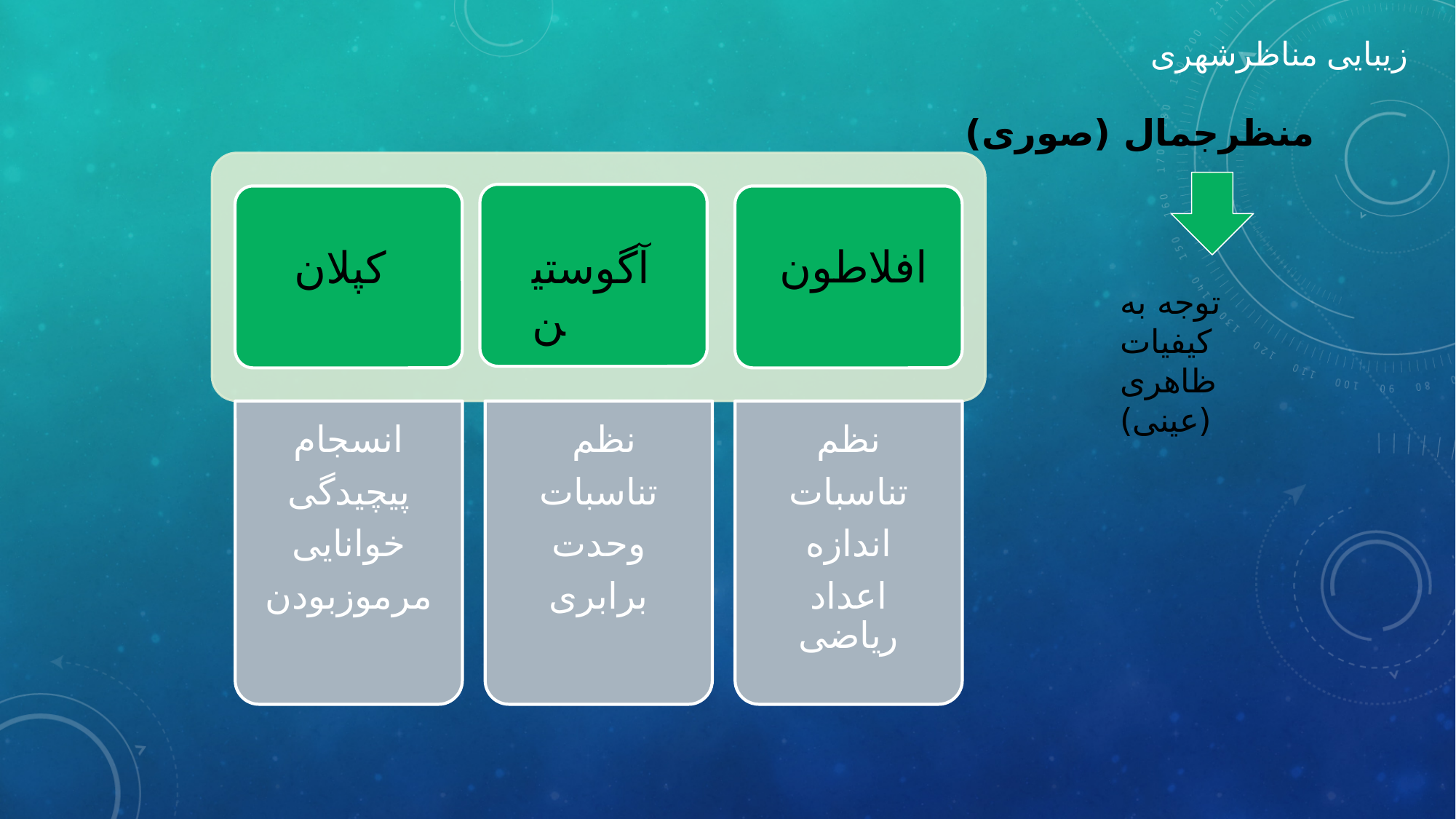

زیبایی مناظرشهری
منظرجمال (صوری)
انسجام
پیچیدگی
خوانایی
مرموزبودن
نظم
تناسبات
وحدت
برابری
نظم
تناسبات
اندازه
اعداد ریاضی

افلاطون
کپلان
آگوستین
توجه به کیفیات ظاهری (عینی)